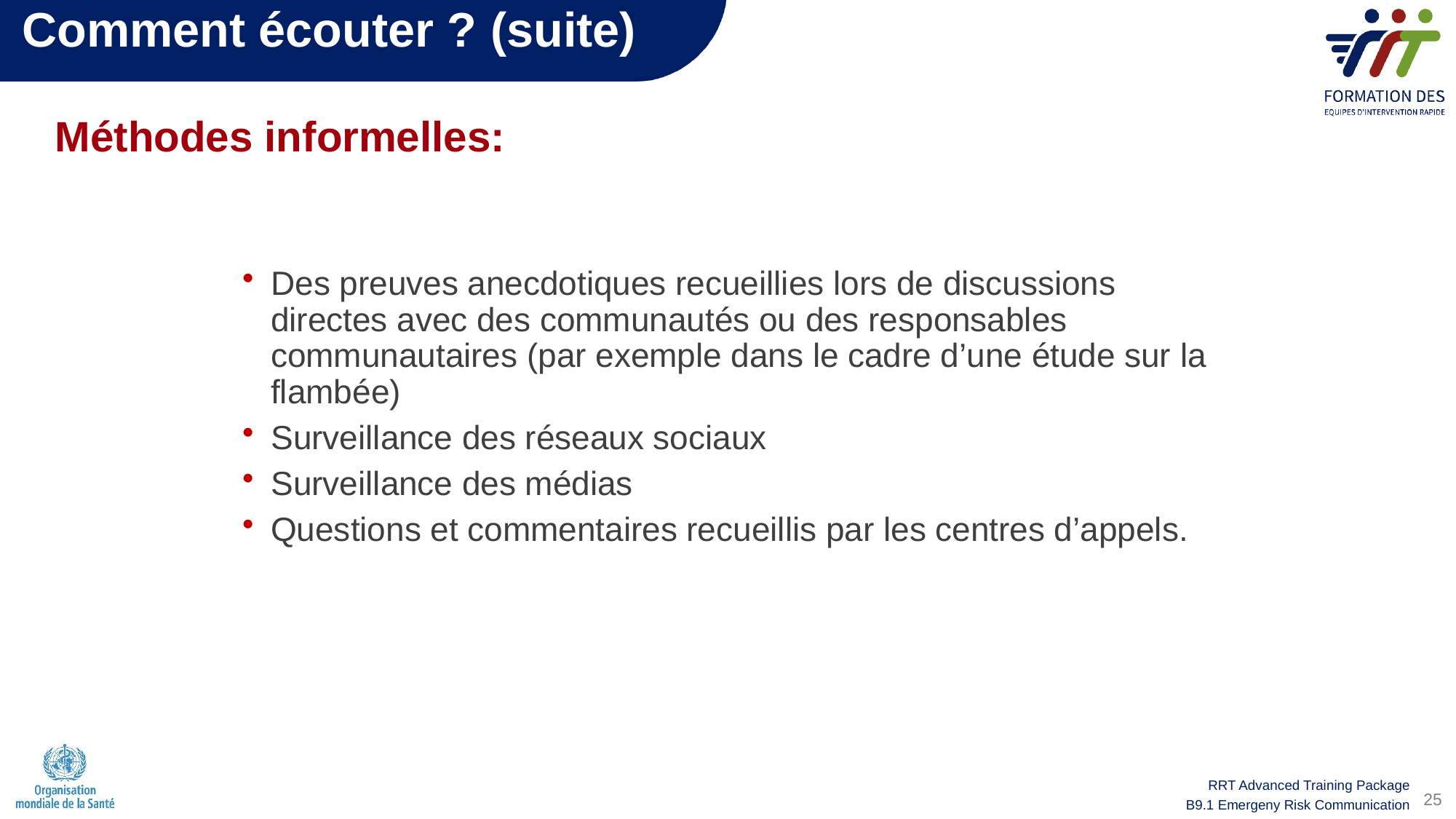

Comment écouter ? (suite)
Méthodes informelles:
Des preuves anecdotiques recueillies lors de discussions directes avec des communautés ou des responsables communautaires (par exemple dans le cadre d’une étude sur la flambée)
Surveillance des réseaux sociaux
Surveillance des médias
Questions et commentaires recueillis par les centres d’appels.
25